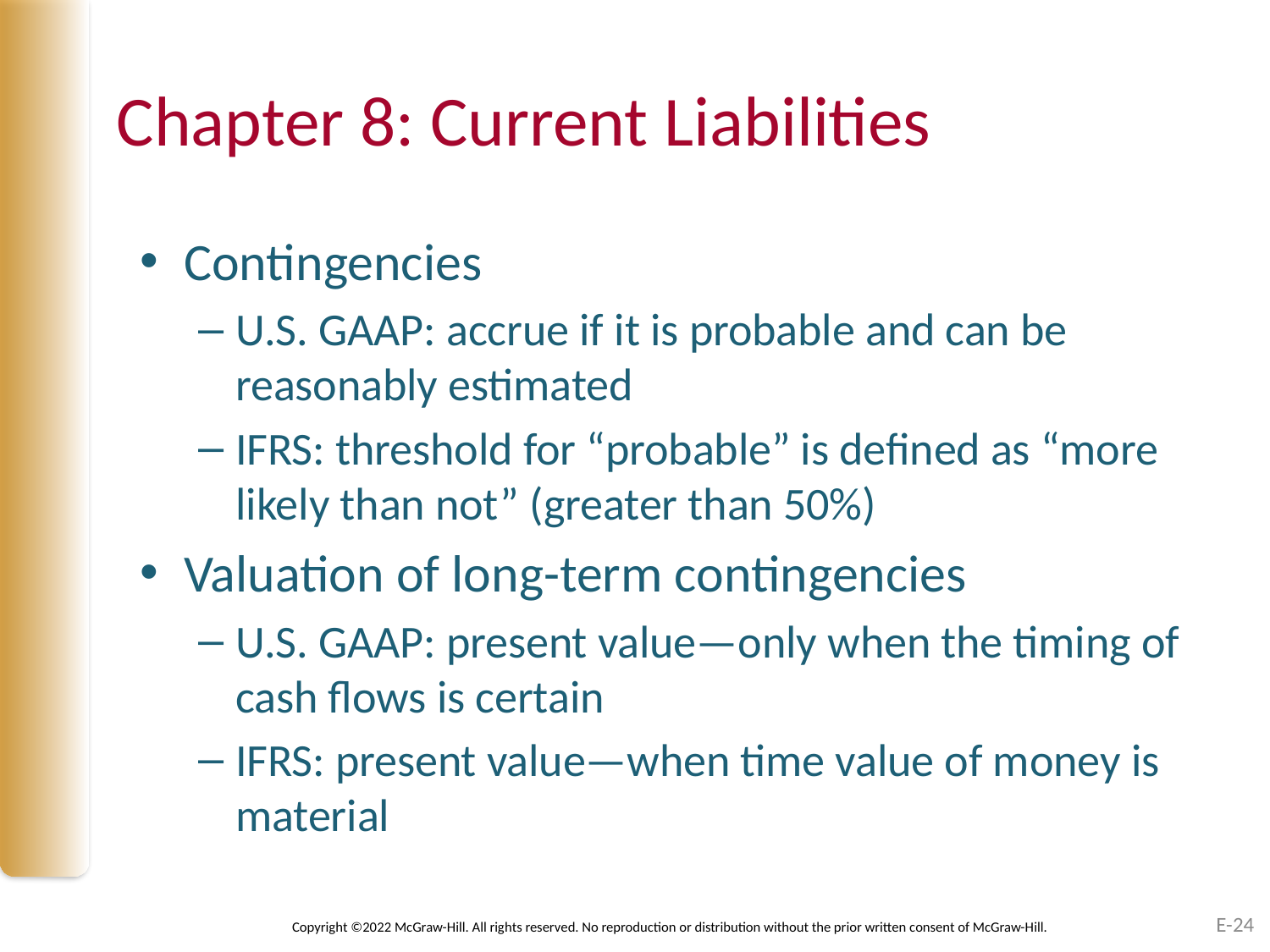

# Chapter 8: Current Liabilities
Contingencies
U.S. GAAP: accrue if it is probable and can be reasonably estimated
IFRS: threshold for “probable” is defined as “more likely than not” (greater than 50%)
Valuation of long-term contingencies
U.S. GAAP: present value—only when the timing of cash flows is certain
IFRS: present value—when time value of money is material
E-24
Copyright ©2022 McGraw-Hill. All rights reserved. No reproduction or distribution without the prior written consent of McGraw-Hill.